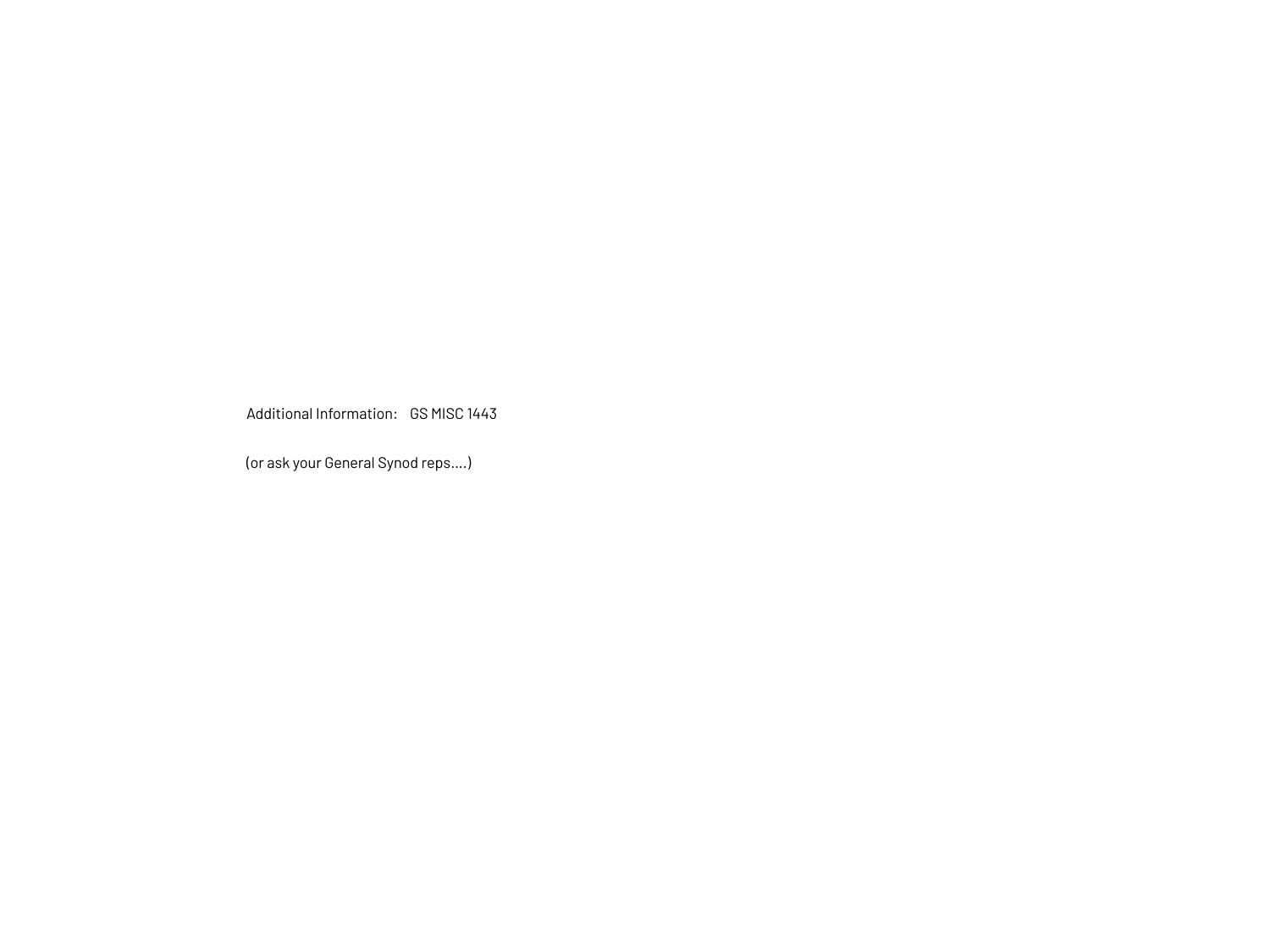

# Additional Information:    GS MISC 1443 (or ask your General Synod reps….)